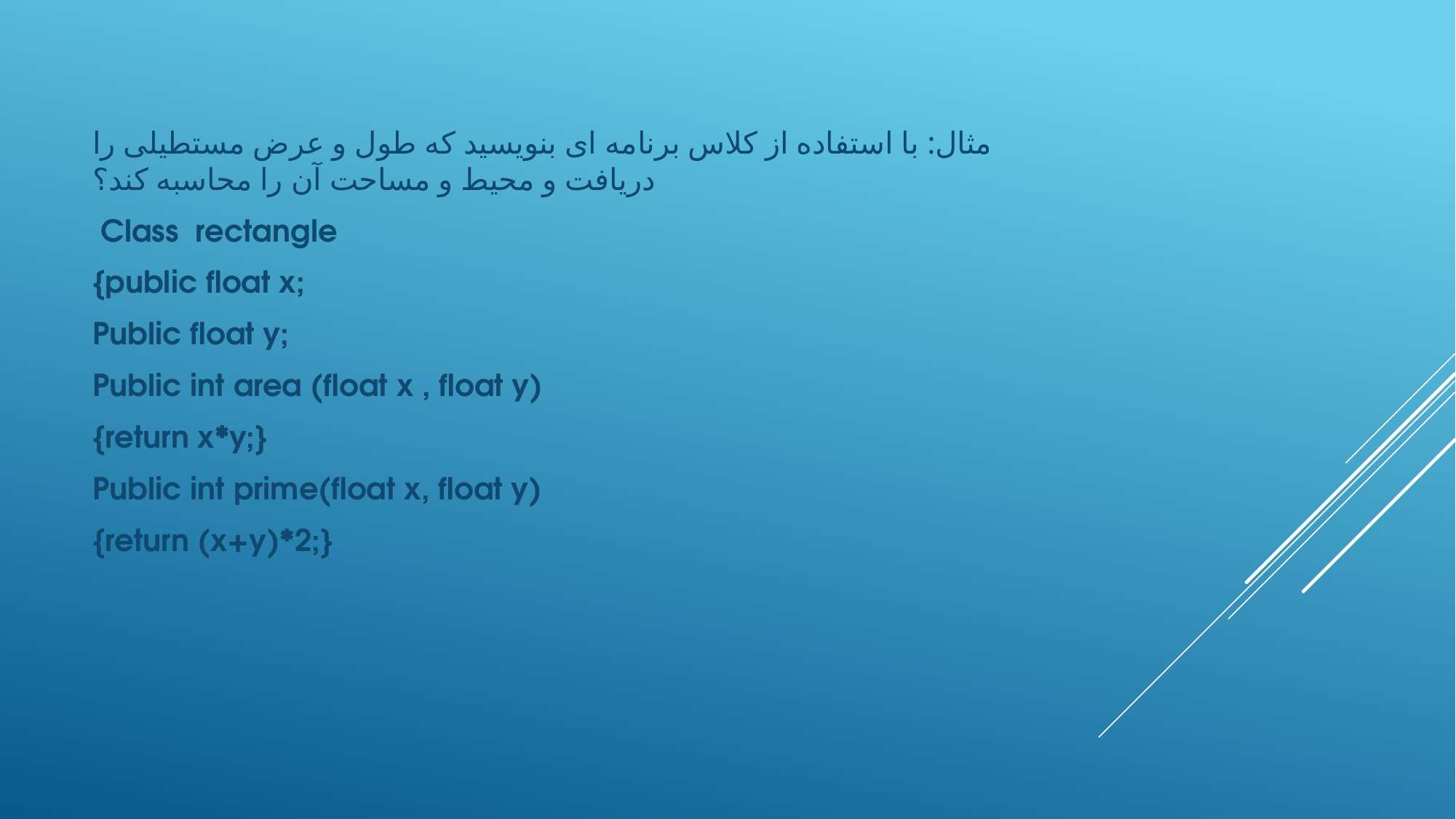

مثال: با استفاده از کلاس برنامه ای بنویسید که طول و عرض مستطیلی را دریافت و محیط و مساحت آن را محاسبه کند؟
 Class  rectangle
{public float x;
Public float y;
Public int area (float x , float y)
{return x*y;}
Public int prime(float x, float y)
{return (x+y)*2;}